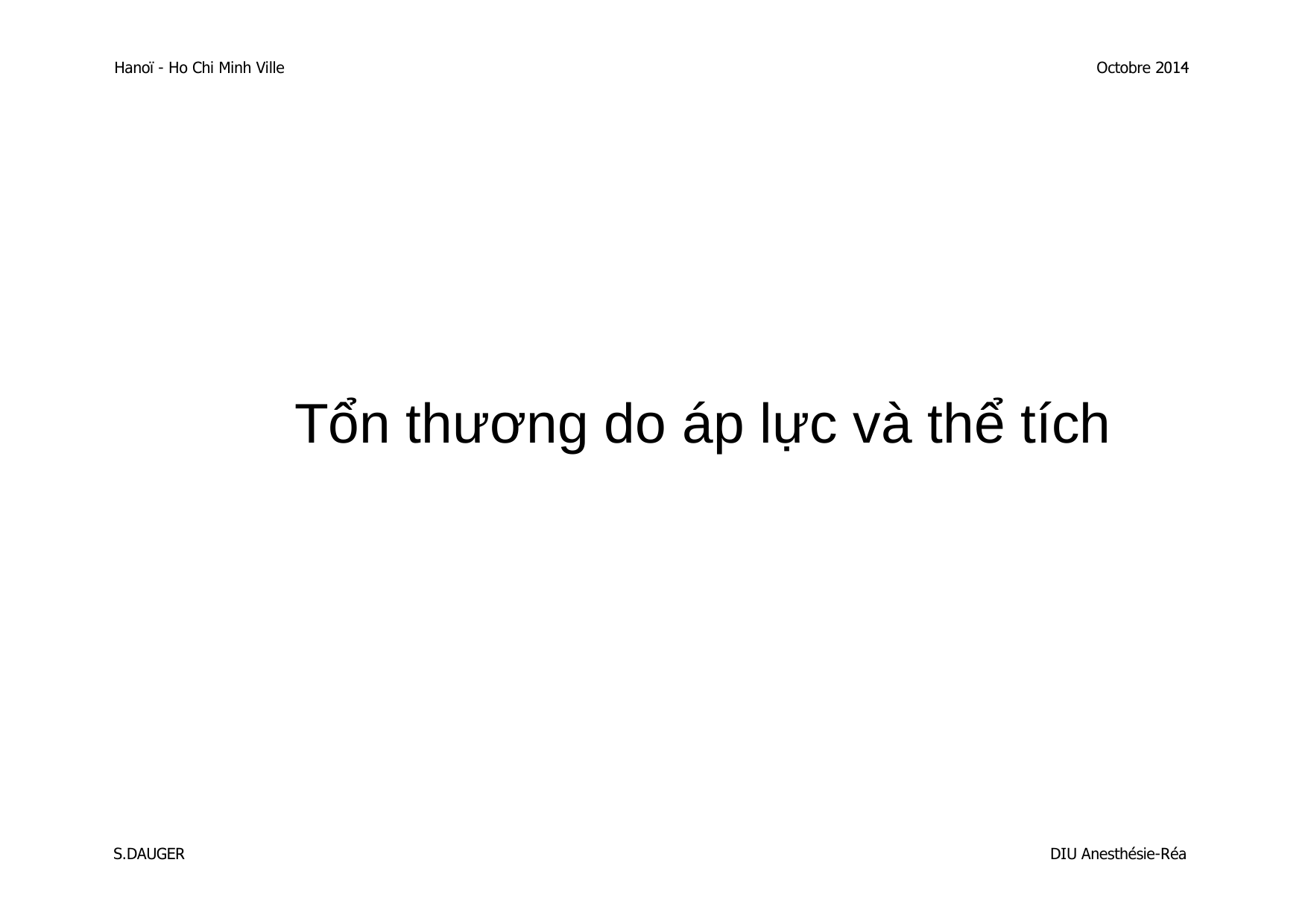

Hanoï - Ho Chi Minh Ville

Octobre 2014

Tổn thương do áp lực và thể tích
S.DAUGER

DIU Anesthésie-Réa